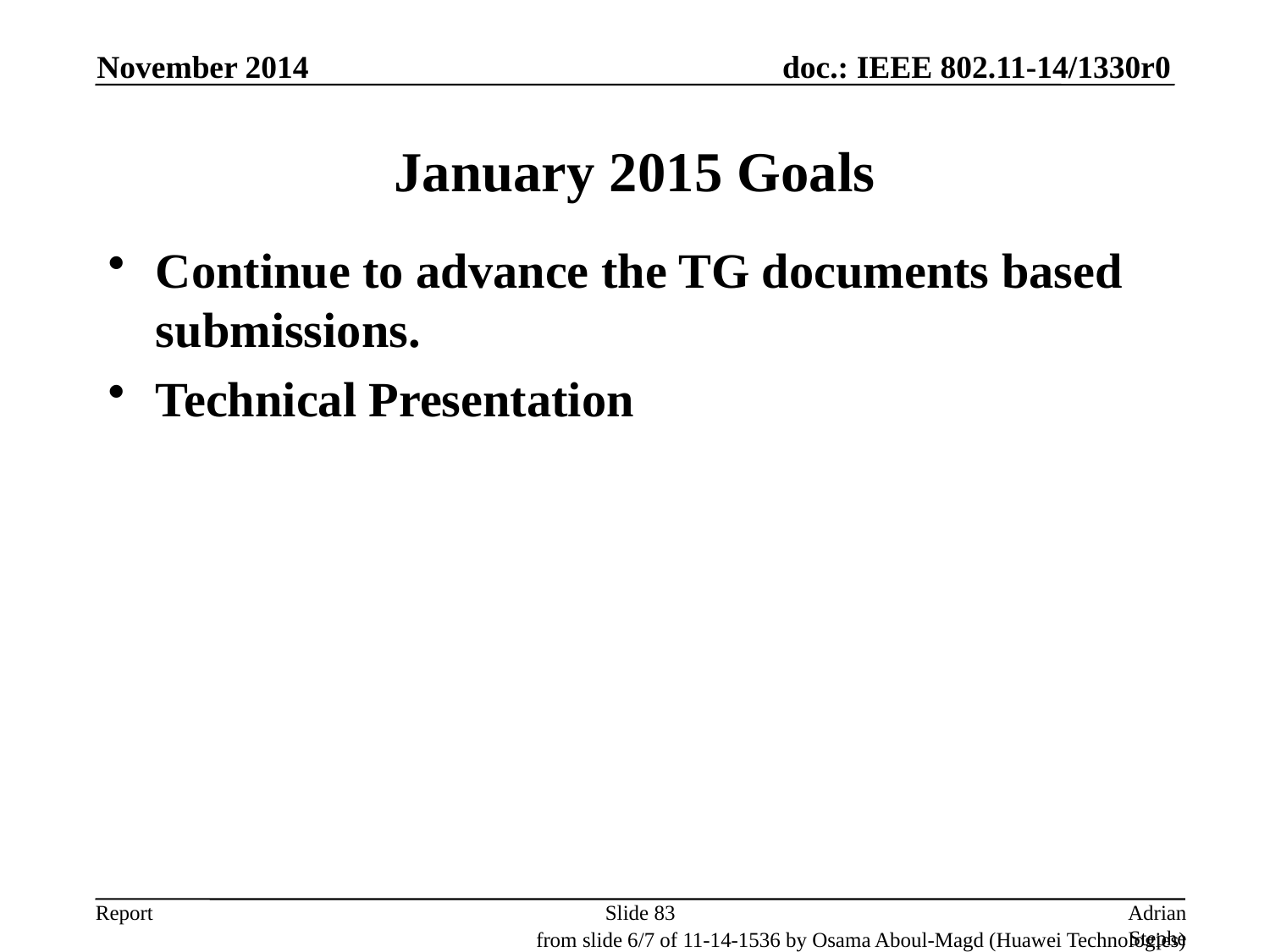

November 2014
# January 2015 Goals
Continue to advance the TG documents based submissions.
Technical Presentation
Slide 83
Adrian Stephens, Intel Corporation
from slide 6/7 of 11-14-1536 by Osama Aboul-Magd (Huawei Technologies)